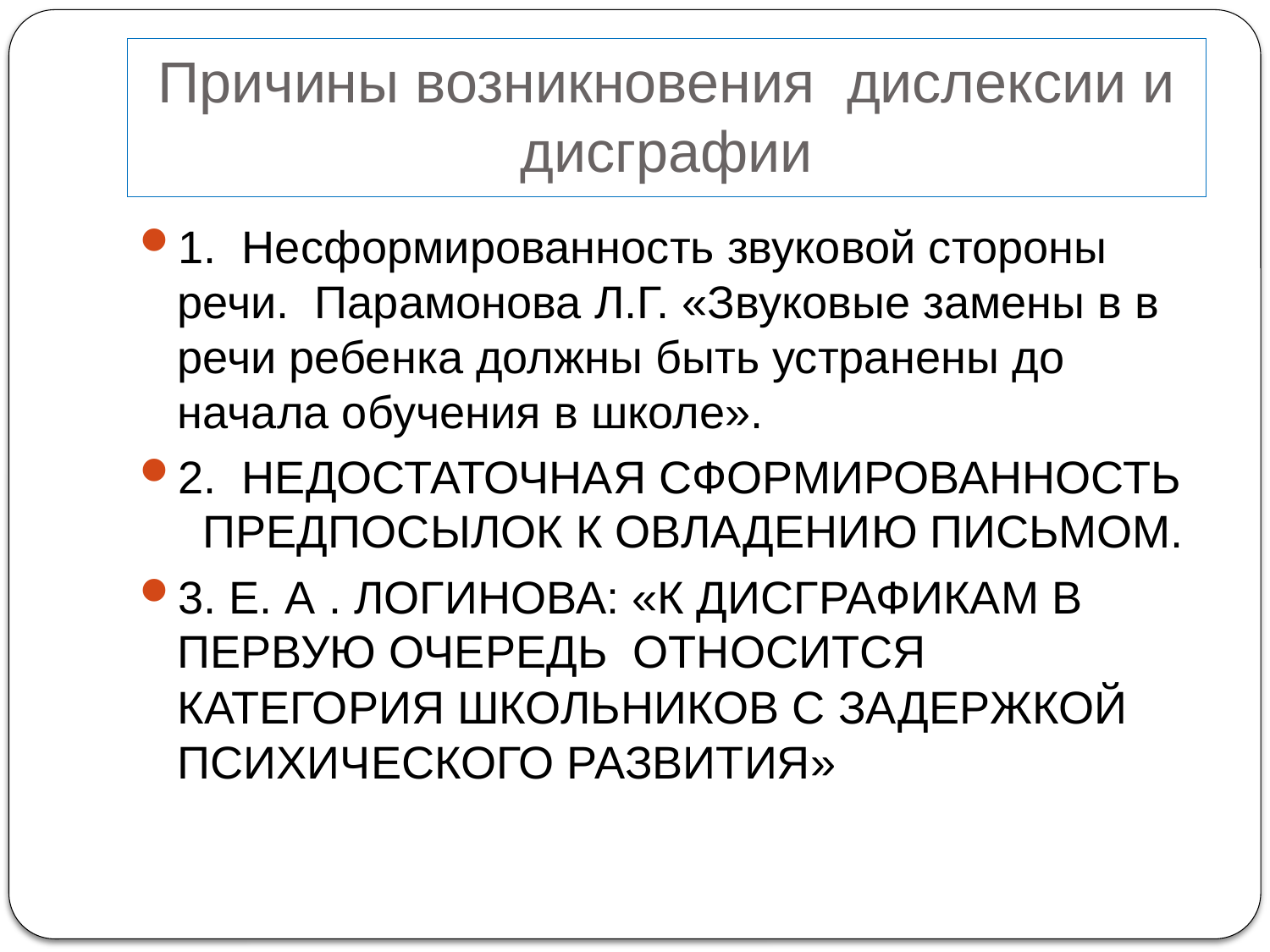

# Причины возникновения  дислексии и дисграфии
1.  Несформированность звуковой стороны речи.  Парамонова Л.Г. «Звуковые замены в в речи ребенка должны быть устранены до начала обучения в школе».
2.  НЕДОСТАТОЧНАЯ СФОРМИРОВАННОСТЬ   ПРЕДПОСЫЛОК К ОВЛАДЕНИЮ ПИСЬМОМ.
3. Е. А . ЛОГИНОВА: «К ДИСГРАФИКАМ В ПЕРВУЮ ОЧЕРЕДЬ  ОТНОСИТСЯ КАТЕГОРИЯ ШКОЛЬНИКОВ С ЗАДЕРЖКОЙ ПСИХИЧЕСКОГО РАЗВИТИЯ»